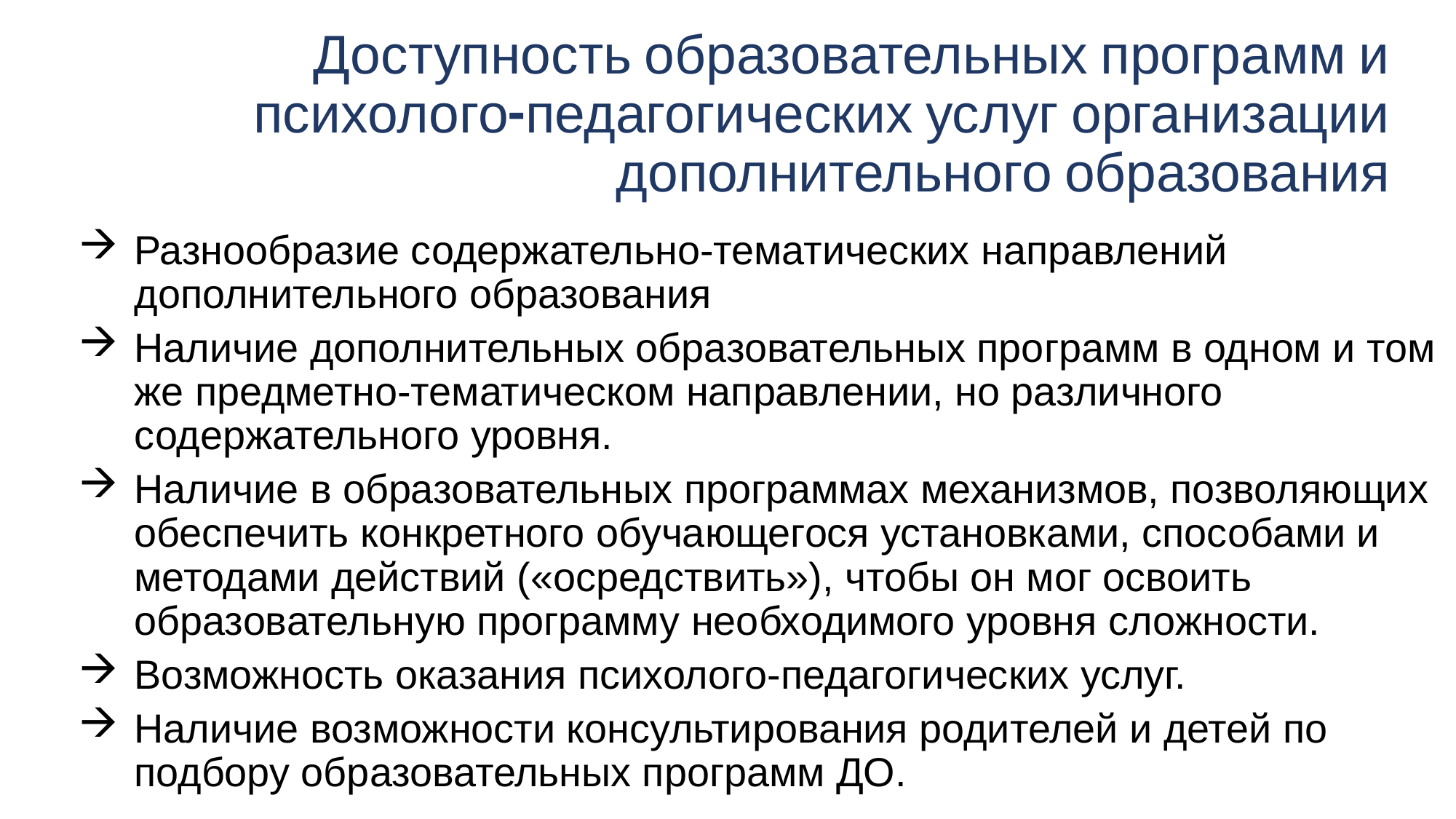

Доступность образовательных программ и психолого-педагогических услуг организации дополнительного образования
Разнообразие содержательно-тематических направлений дополнительного образования
Наличие дополнительных образовательных программ в одном и том же предметно-тематическом направлении, но различного содержательного уровня.
Наличие в образовательных программах механизмов, позволяющих обеспечить конкретного обучающегося установками, способами и методами действий («осредствить»), чтобы он мог освоить образовательную программу необходимого уровня сложности.
Возможность оказания психолого-педагогических услуг.
Наличие возможности консультирования родителей и детей по подбору образовательных программ ДО.